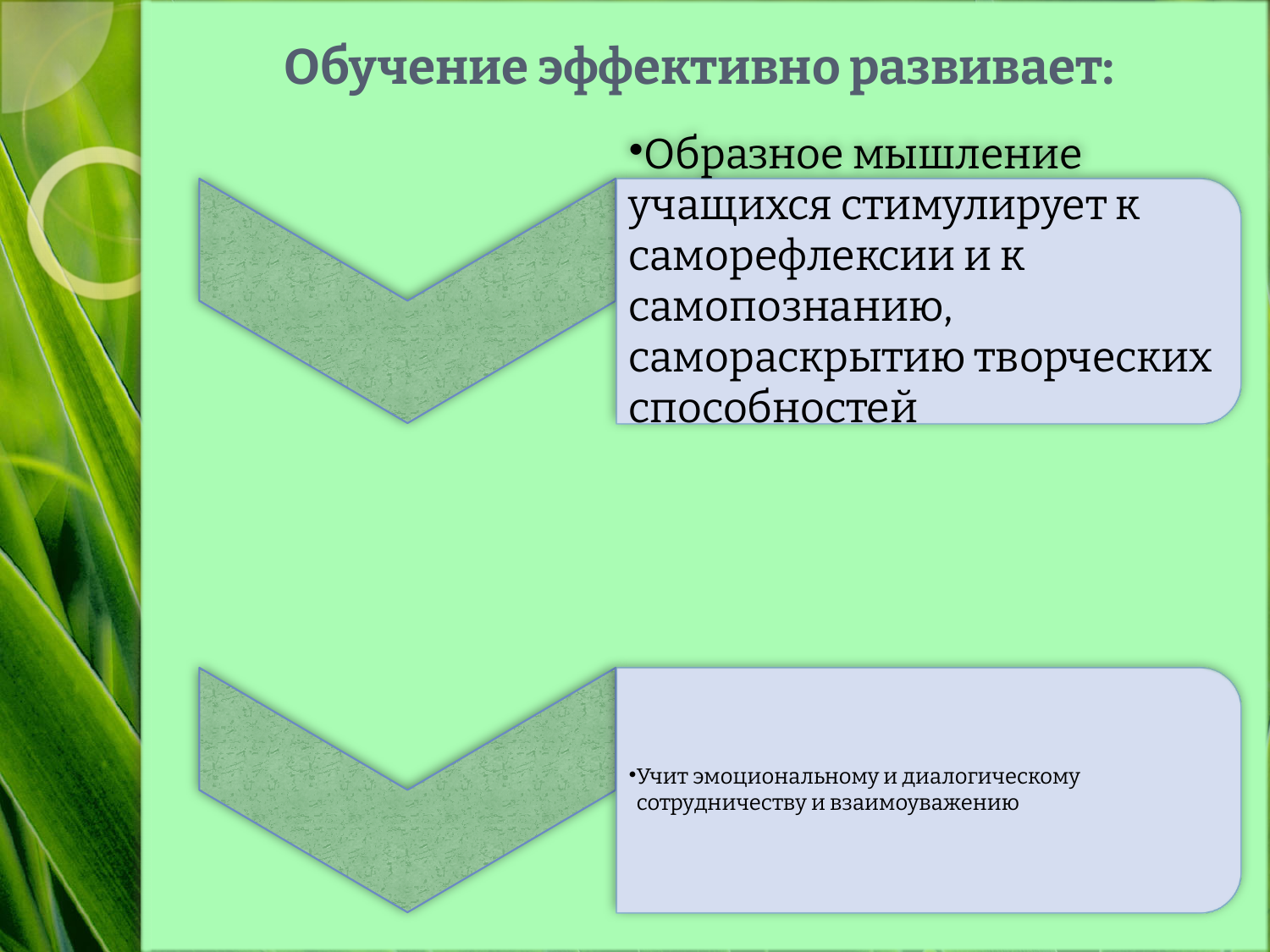

# Обучение эффективно развивает:
Образное мышление учащихся стимулирует к саморефлексии и к самопознанию,  самораскрытию творческих способностей
Учит эмоциональному и диалогическому сотрудничеству и взаимоуважению